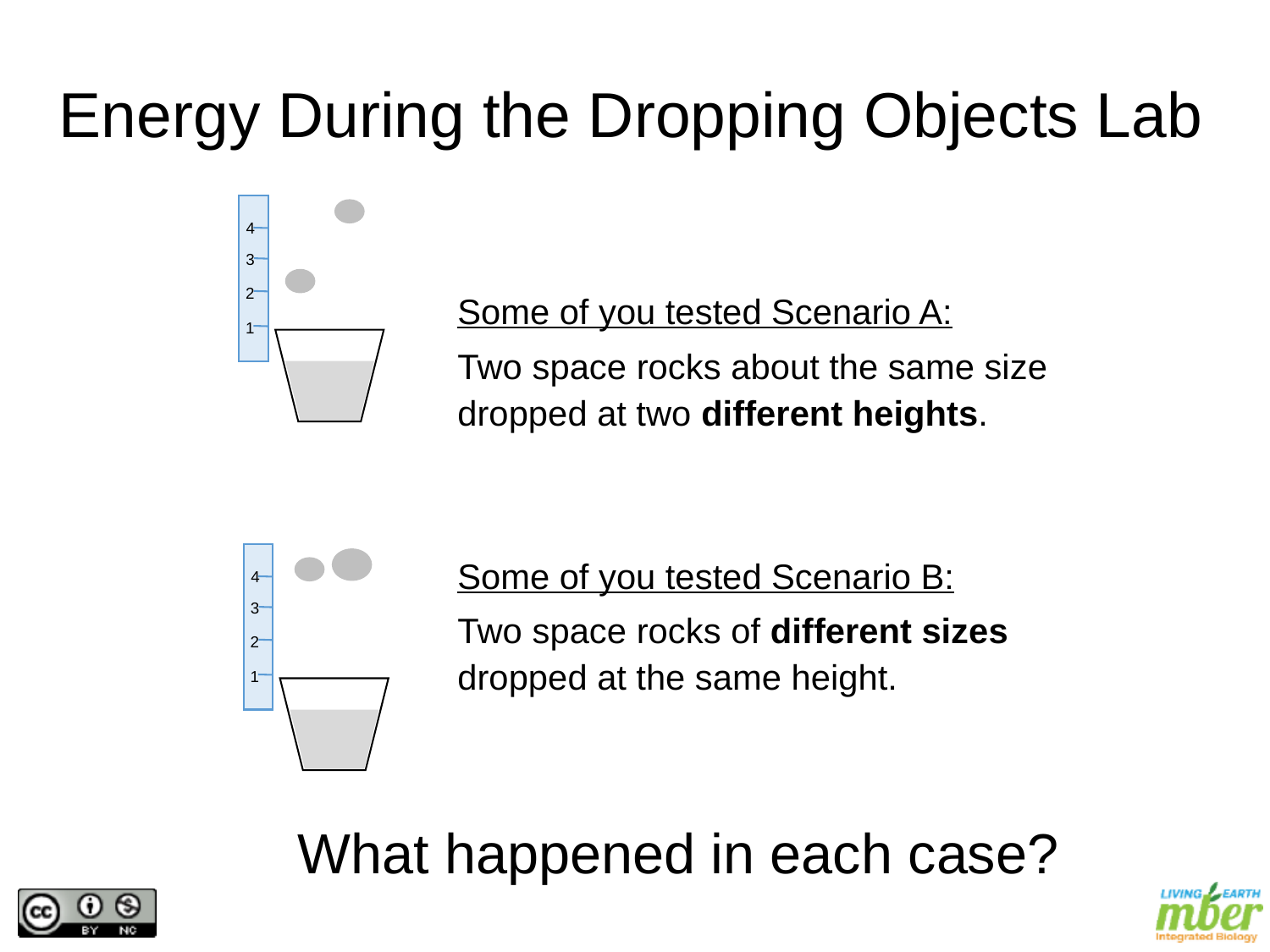

# Energy During the Dropping Objects Lab

4
3

2
1

Some of you tested Scenario A:
Two space rocks about the same size dropped at two different heights.

Some of you tested Scenario B:
Two space rocks of different sizes dropped at the same height.

4
3
2
1

What happened in each case?